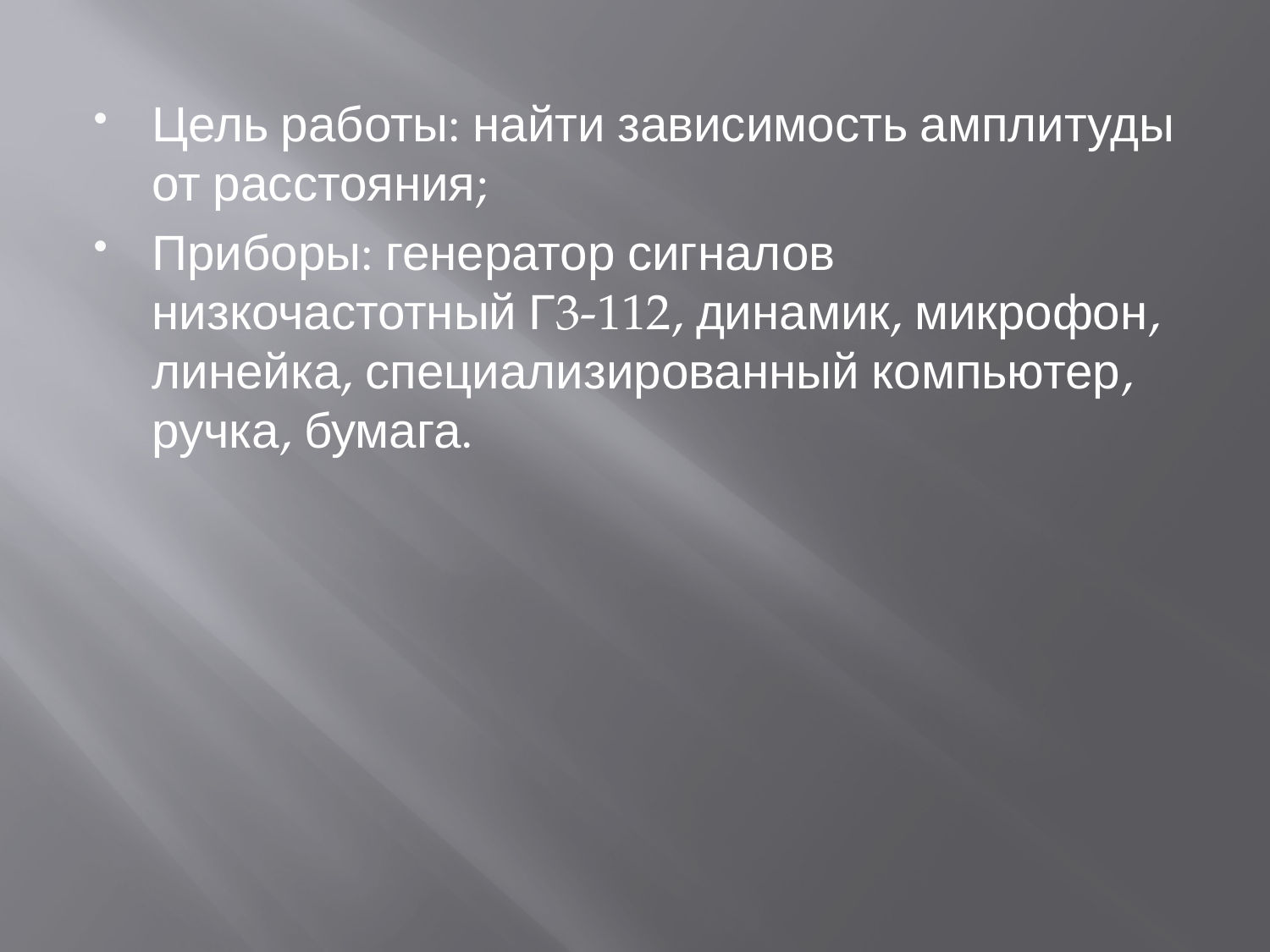

Цель работы: найти зависимость амплитуды от расстояния;
Приборы: генератор сигналов низкочастотный Г3-112, динамик, микрофон, линейка, специализированный компьютер, ручка, бумага.